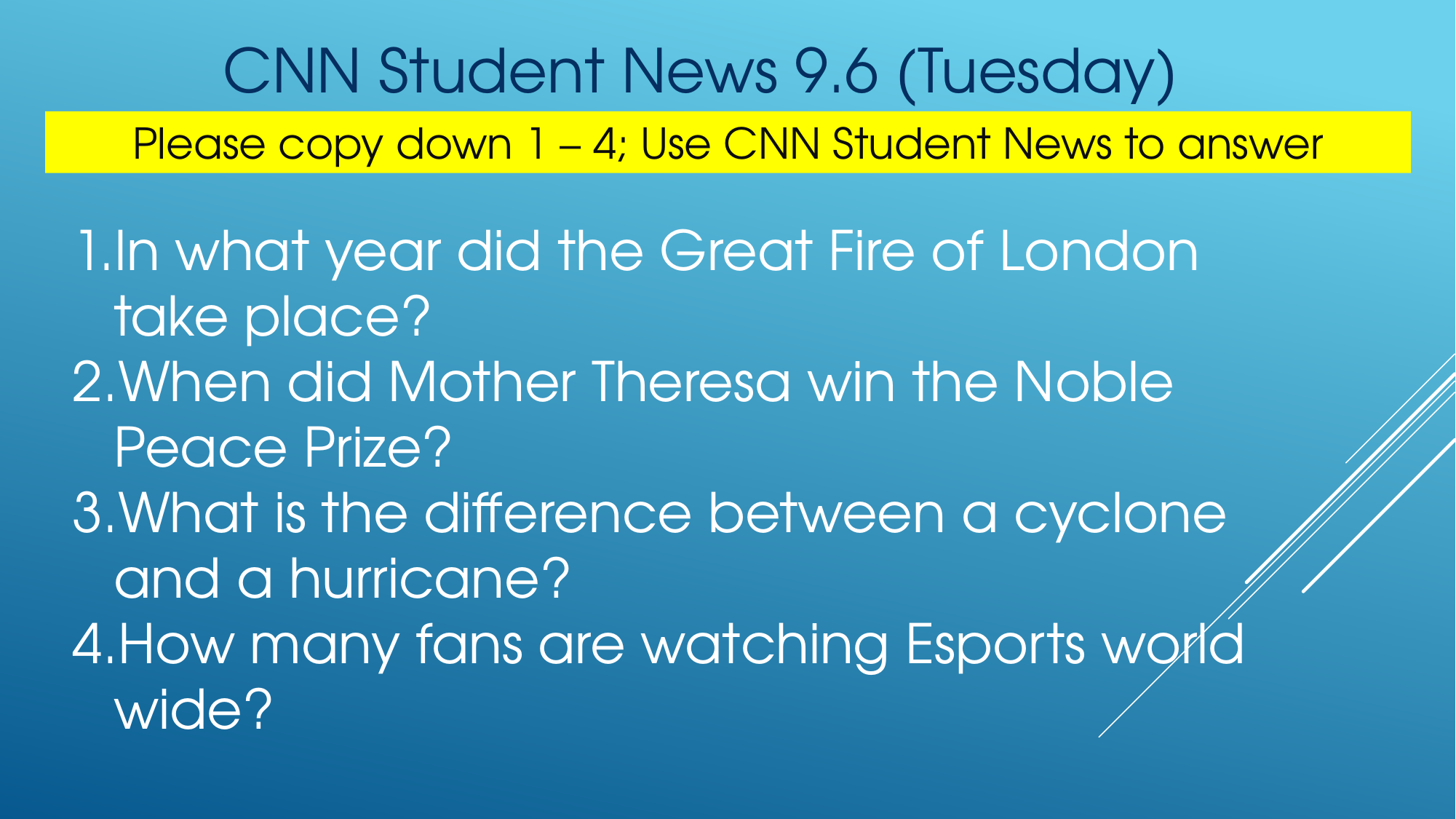

CNN Student News 9.6 (Tuesday)
Please copy down 1 – 4; Use CNN Student News to answer

In what year did the Great Fire of London take place?
When did Mother Theresa win the Noble Peace Prize?
What is the difference between a cyclone and a hurricane?
How many fans are watching Esports world wide?